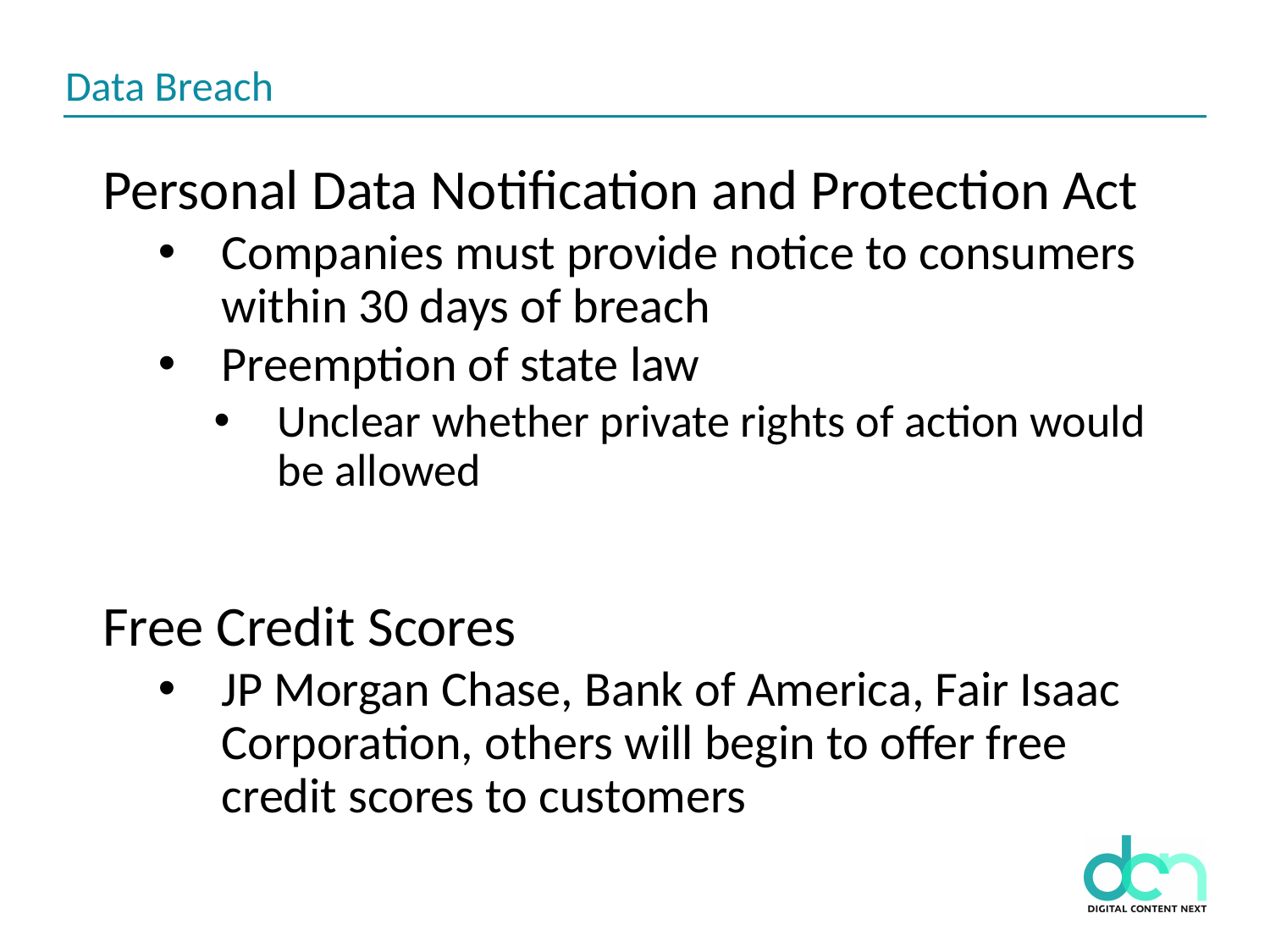

Data Breach
Personal Data Notification and Protection Act
Companies must provide notice to consumers within 30 days of breach
Preemption of state law
Unclear whether private rights of action would be allowed

Free Credit Scores
JP Morgan Chase, Bank of America, Fair Isaac Corporation, others will begin to offer free credit scores to customers